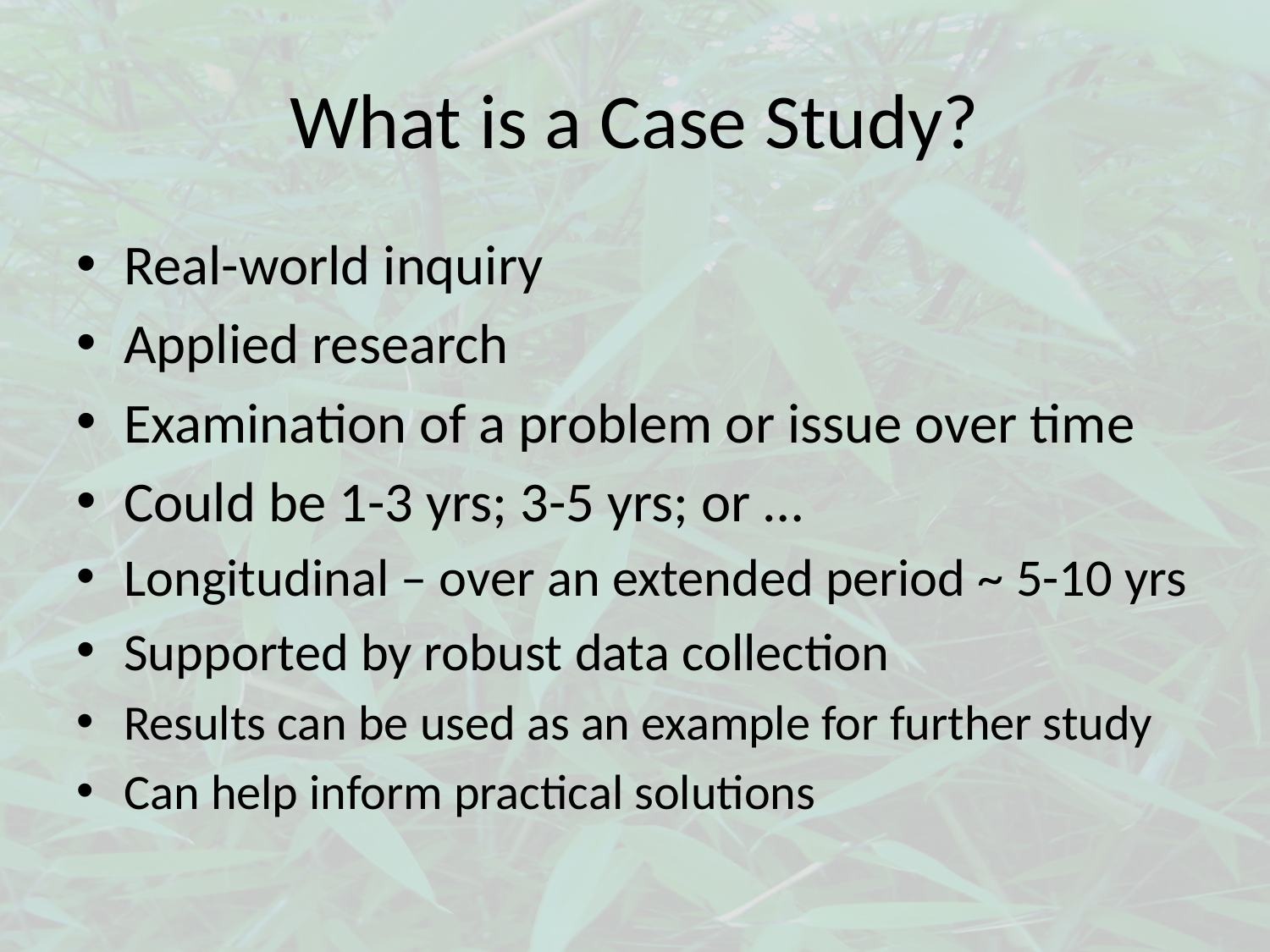

# What is a Case Study?
Real-world inquiry
Applied research
Examination of a problem or issue over time
Could be 1-3 yrs; 3-5 yrs; or …
Longitudinal – over an extended period ~ 5-10 yrs
Supported by robust data collection
Results can be used as an example for further study
Can help inform practical solutions